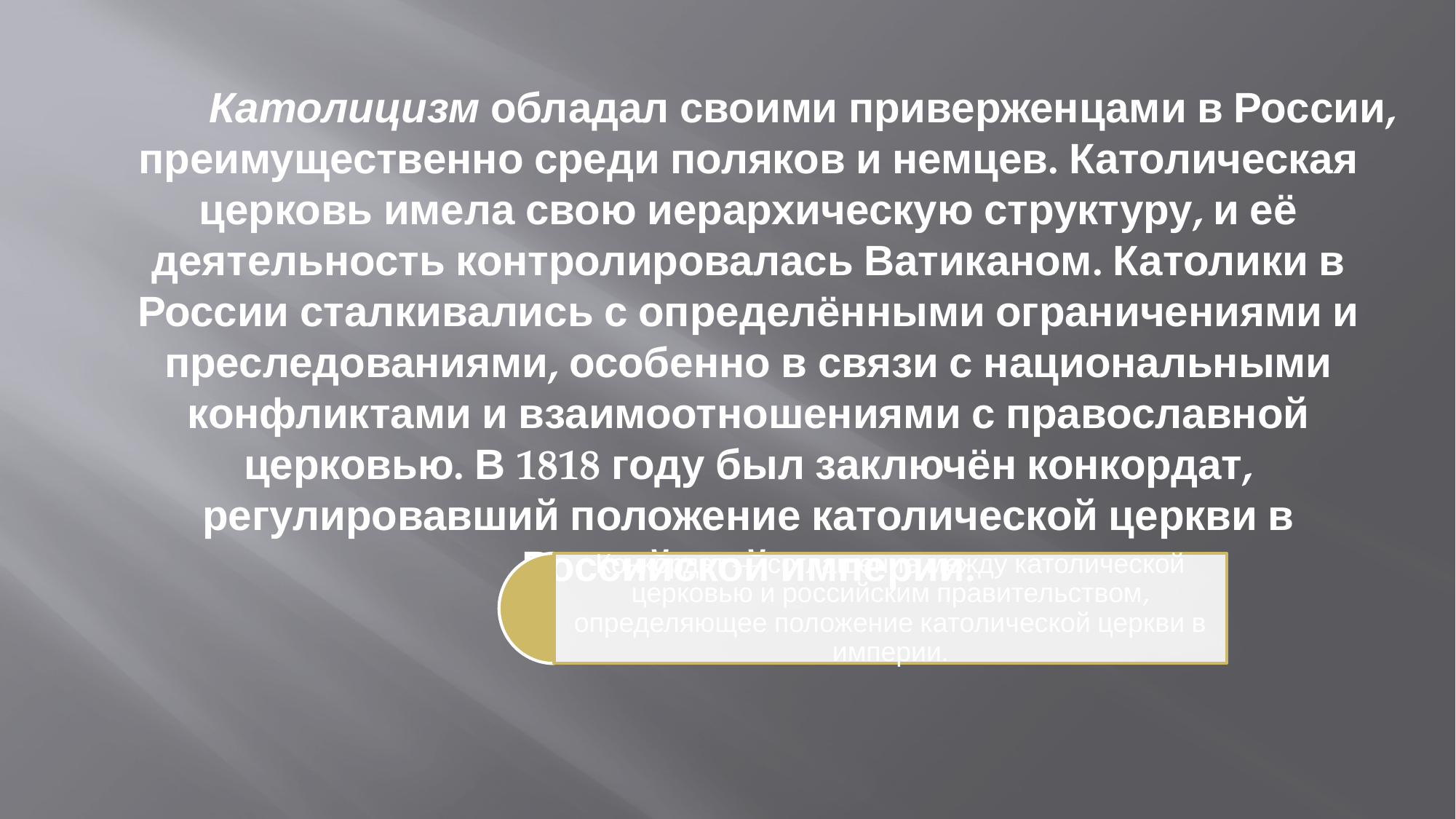

Католицизм обладал своими приверженцами в России, преимущественно среди поляков и немцев. Католическая церковь имела свою иерархическую структуру, и её деятельность контролировалась Ватиканом. Католики в России сталкивались с определёнными ограничениями и преследованиями, особенно в связи с национальными конфликтами и взаимоотношениями с православной церковью. В 1818 году был заключён конкордат, регулировавший положение католической церкви в Российской империи.
Конкордат — соглашение между католической церковью и российским правительством, определяющее положение католической церкви в империи.